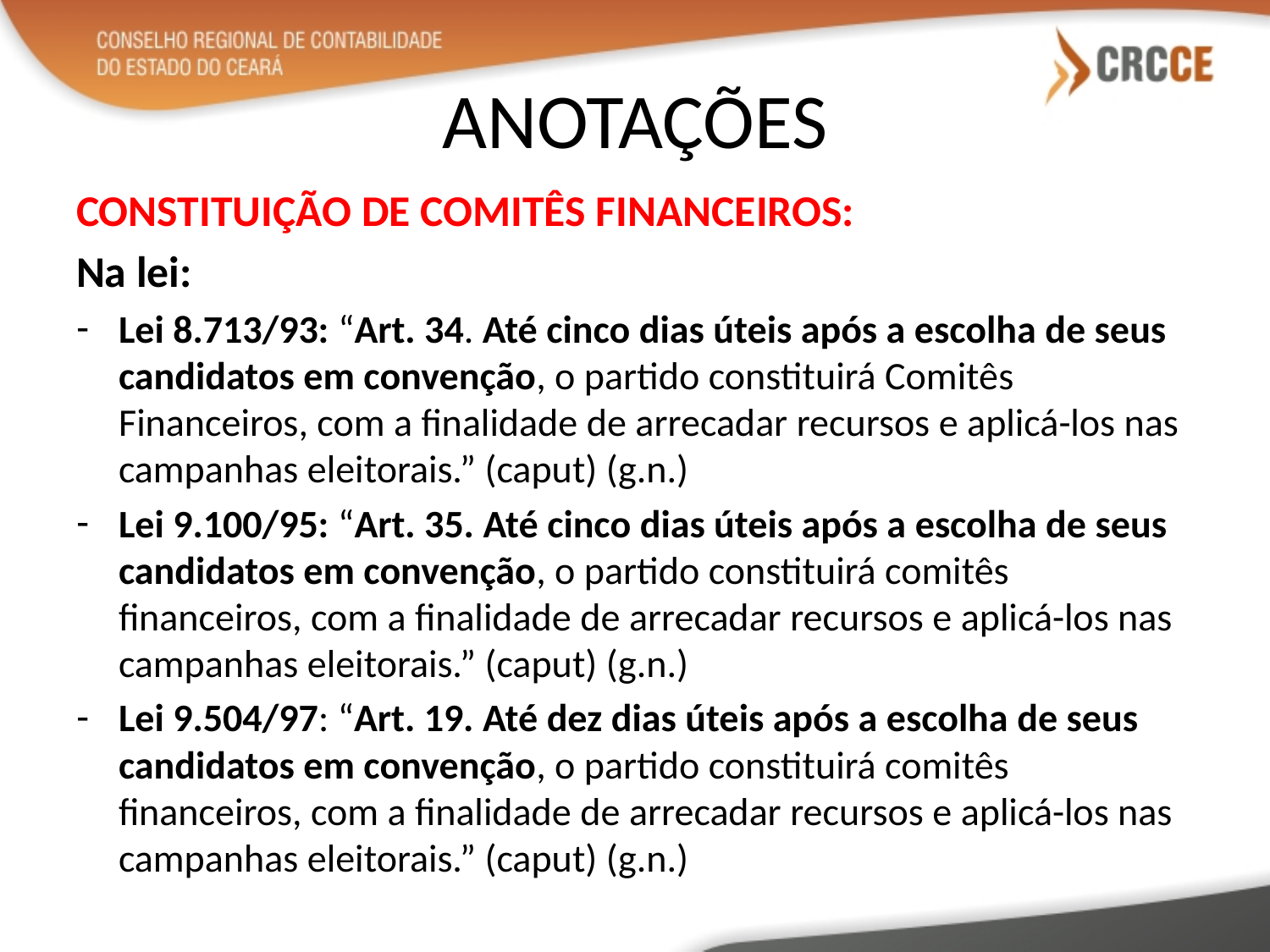

# ANOTAÇÕES
CONSTITUIÇÃO DE COMITÊS FINANCEIROS:
Na lei:
Lei 8.713/93: “Art. 34. Até cinco dias úteis após a escolha de seus candidatos em convenção, o partido constituirá Comitês Financeiros, com a finalidade de arrecadar recursos e aplicá-los nas campanhas eleitorais.” (caput) (g.n.)
Lei 9.100/95: “Art. 35. Até cinco dias úteis após a escolha de seus candidatos em convenção, o partido constituirá comitês financeiros, com a finalidade de arrecadar recursos e aplicá-los nas campanhas eleitorais.” (caput) (g.n.)
Lei 9.504/97: “Art. 19. Até dez dias úteis após a escolha de seus candidatos em convenção, o partido constituirá comitês financeiros, com a finalidade de arrecadar recursos e aplicá-los nas campanhas eleitorais.” (caput) (g.n.)